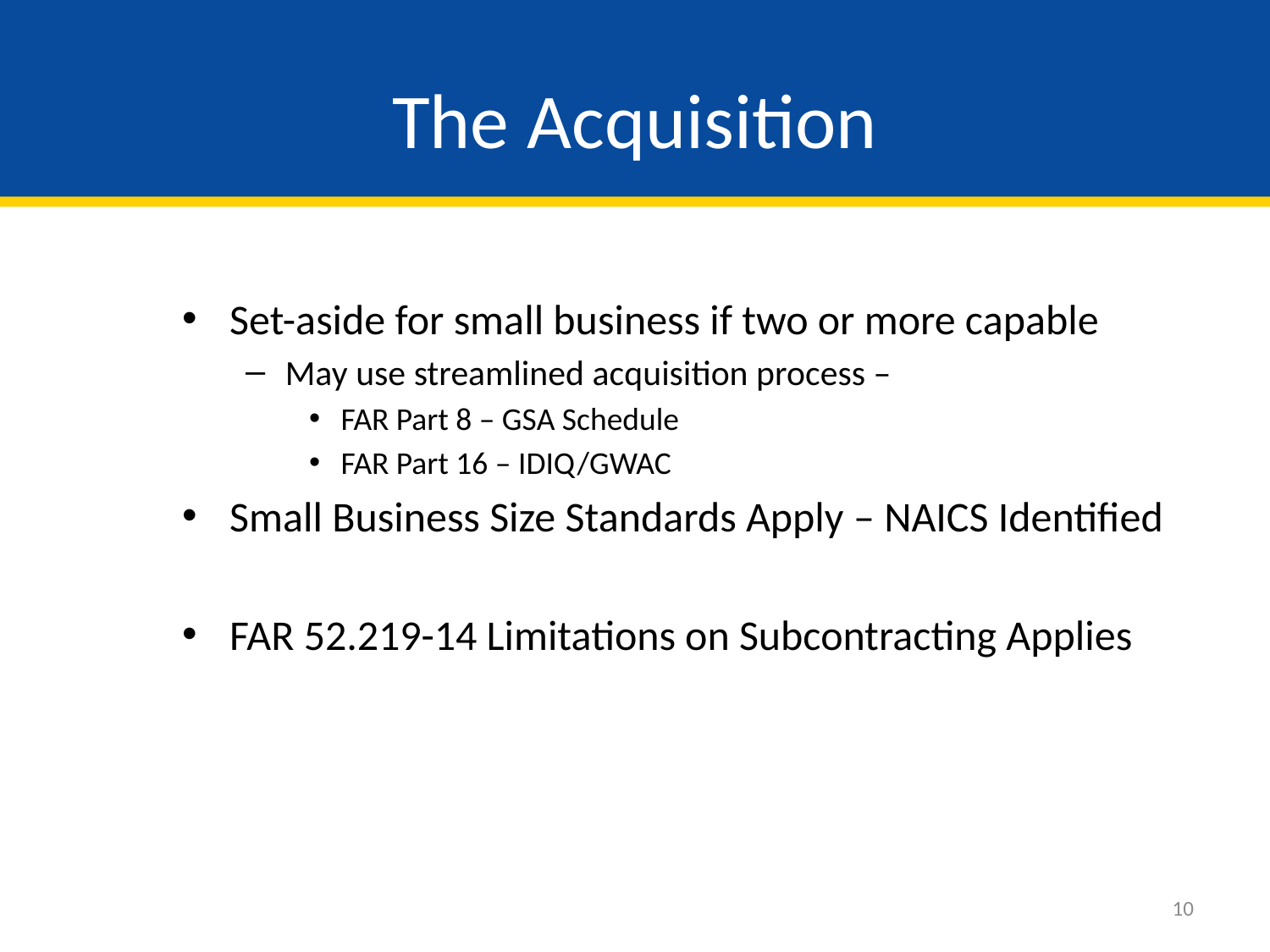

# The Acquisition
Set-aside for small business if two or more capable
May use streamlined acquisition process –
FAR Part 8 – GSA Schedule
FAR Part 16 – IDIQ/GWAC
Small Business Size Standards Apply – NAICS Identified

FAR 52.219-14 Limitations on Subcontracting Applies

10